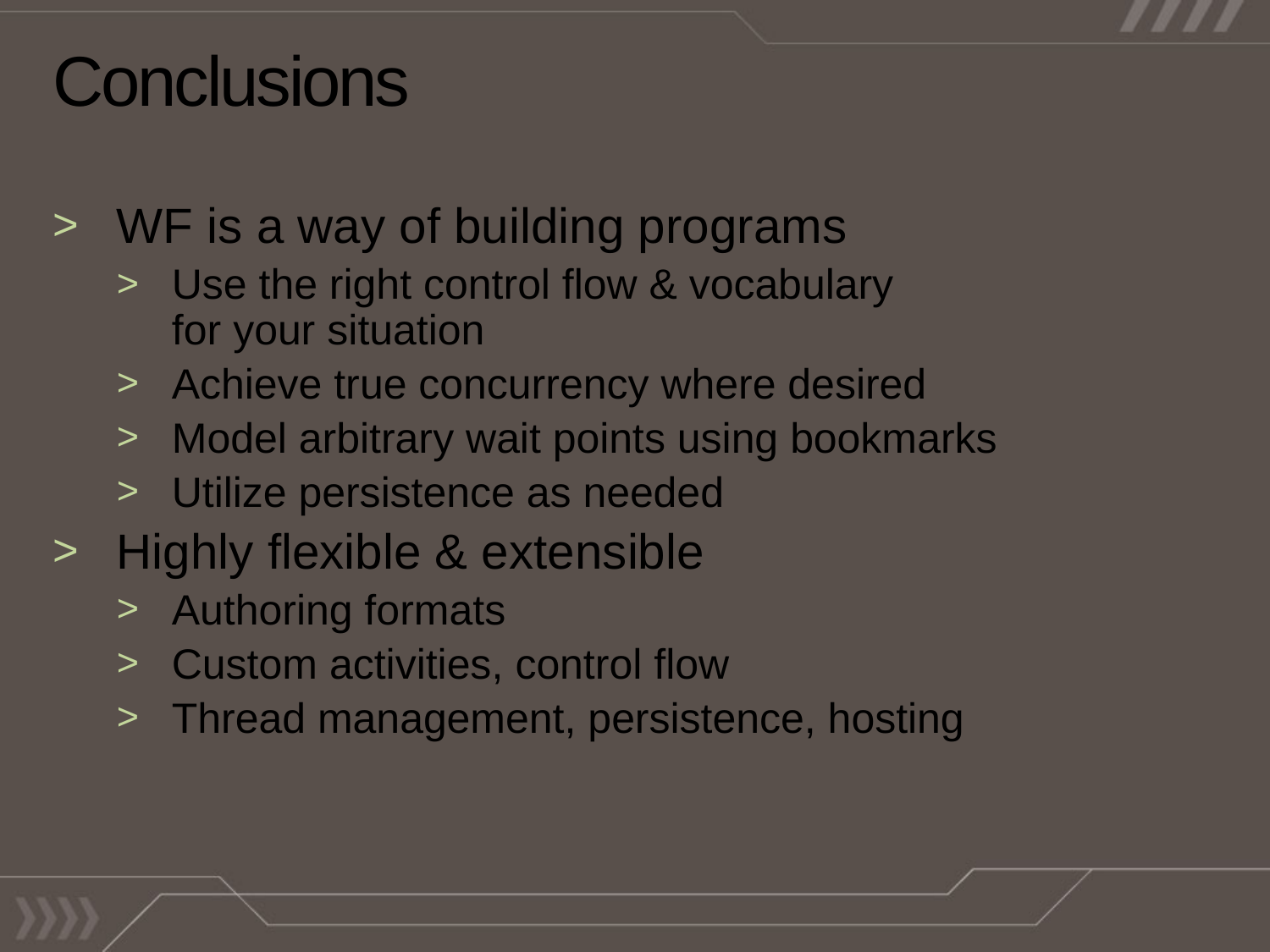

Conclusions
WF is a way of building programs
Use the right control flow & vocabulary
for your situation
Achieve true concurrency where desired
Model arbitrary wait points using bookmarks
Utilize persistence as needed
Highly flexible & extensible
Authoring formats
Custom activities, control flow
Thread management, persistence, hosting